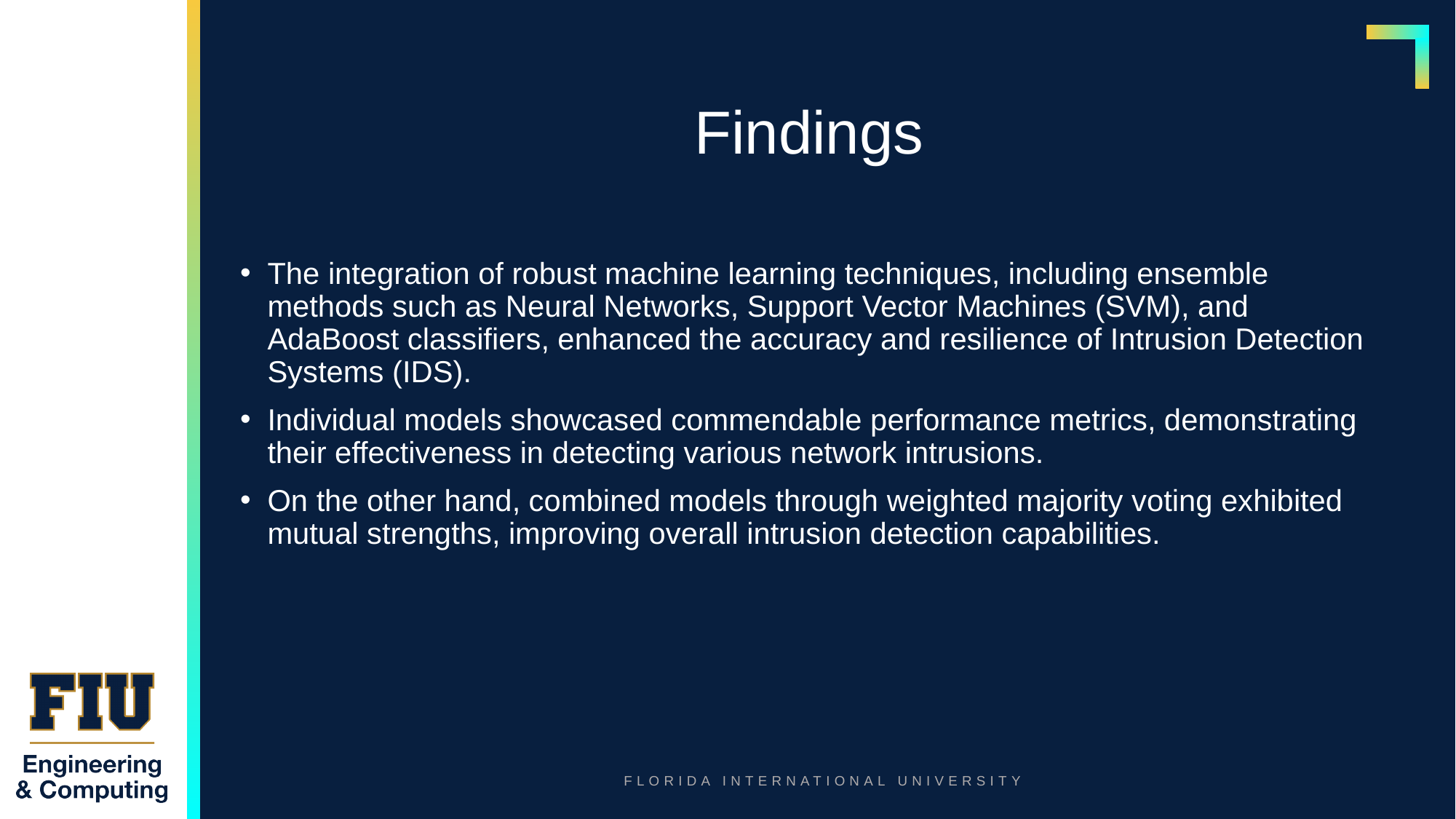

# Findings

The integration of robust machine learning techniques, including ensemble methods such as Neural Networks, Support Vector Machines (SVM), and AdaBoost classifiers, enhanced the accuracy and resilience of Intrusion Detection Systems (IDS).
Individual models showcased commendable performance metrics, demonstrating their effectiveness in detecting various network intrusions.
On the other hand, combined models through weighted majority voting exhibited mutual strengths, improving overall intrusion detection capabilities.